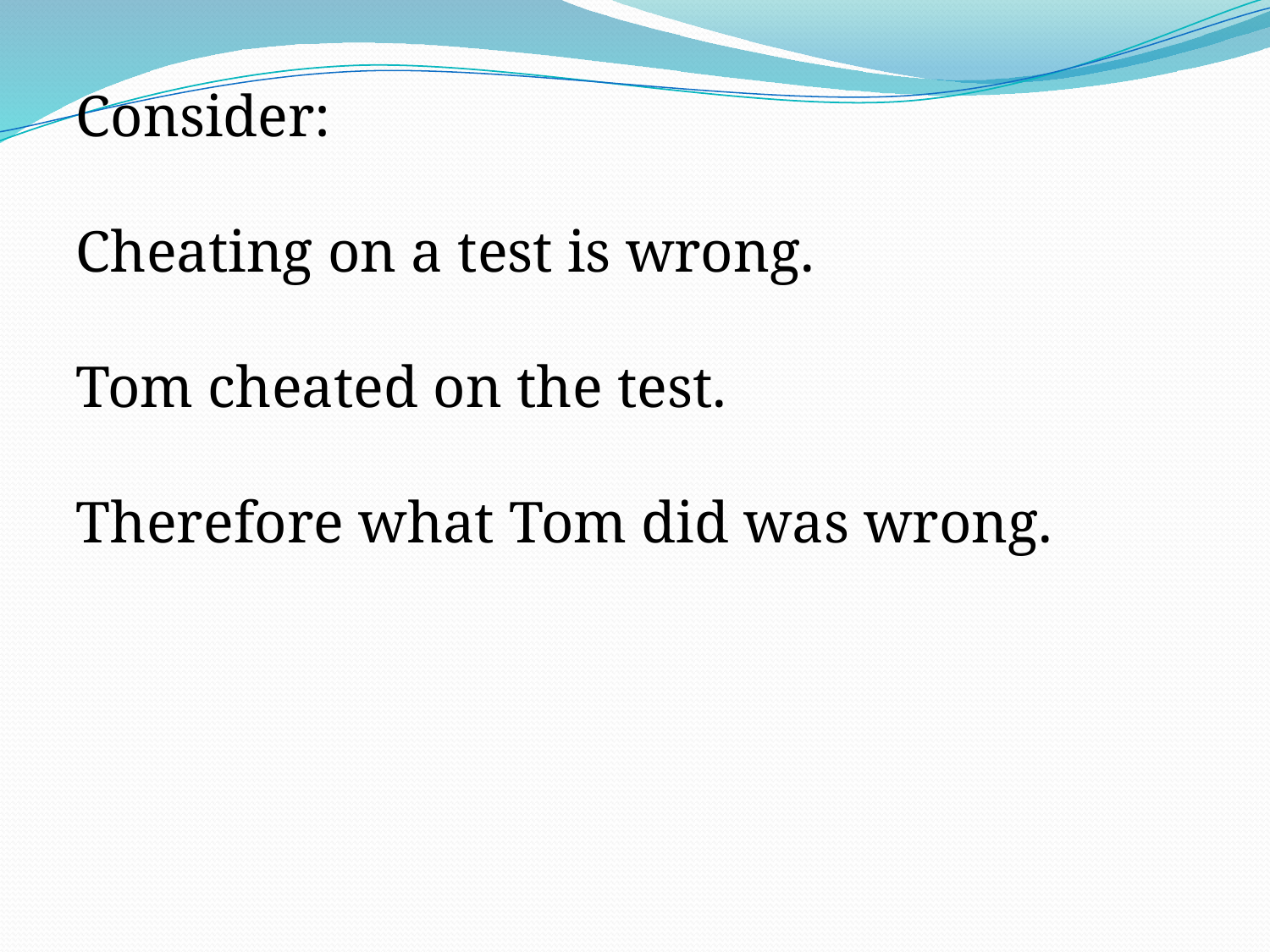

Consider:

Cheating on a test is wrong.

Tom cheated on the test.

Therefore what Tom did was wrong.